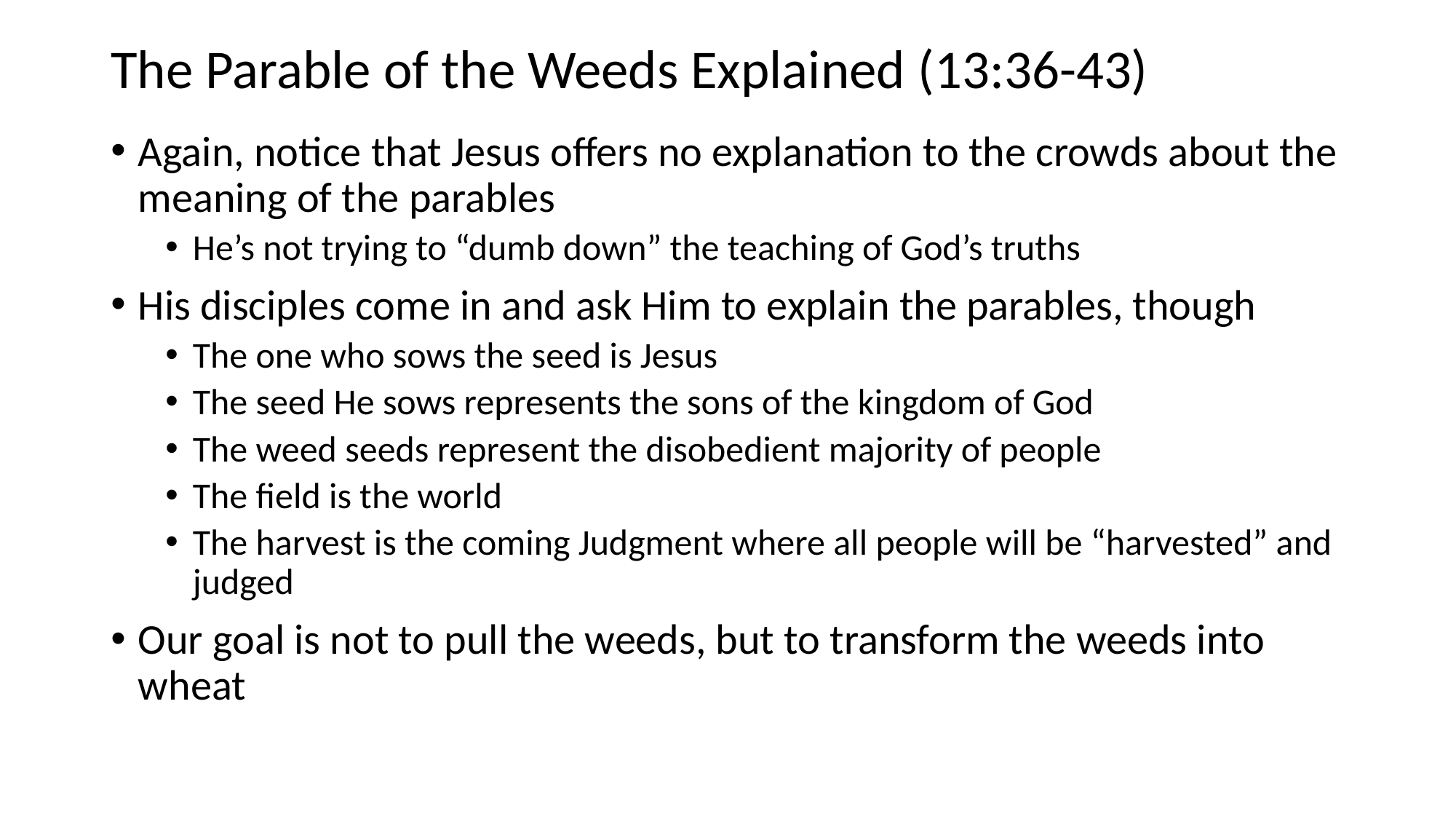

# The Parable of the Weeds Explained (13:36-43)
Again, notice that Jesus offers no explanation to the crowds about the meaning of the parables
He’s not trying to “dumb down” the teaching of God’s truths
His disciples come in and ask Him to explain the parables, though
The one who sows the seed is Jesus
The seed He sows represents the sons of the kingdom of God
The weed seeds represent the disobedient majority of people
The field is the world
The harvest is the coming Judgment where all people will be “harvested” and judged
Our goal is not to pull the weeds, but to transform the weeds into wheat